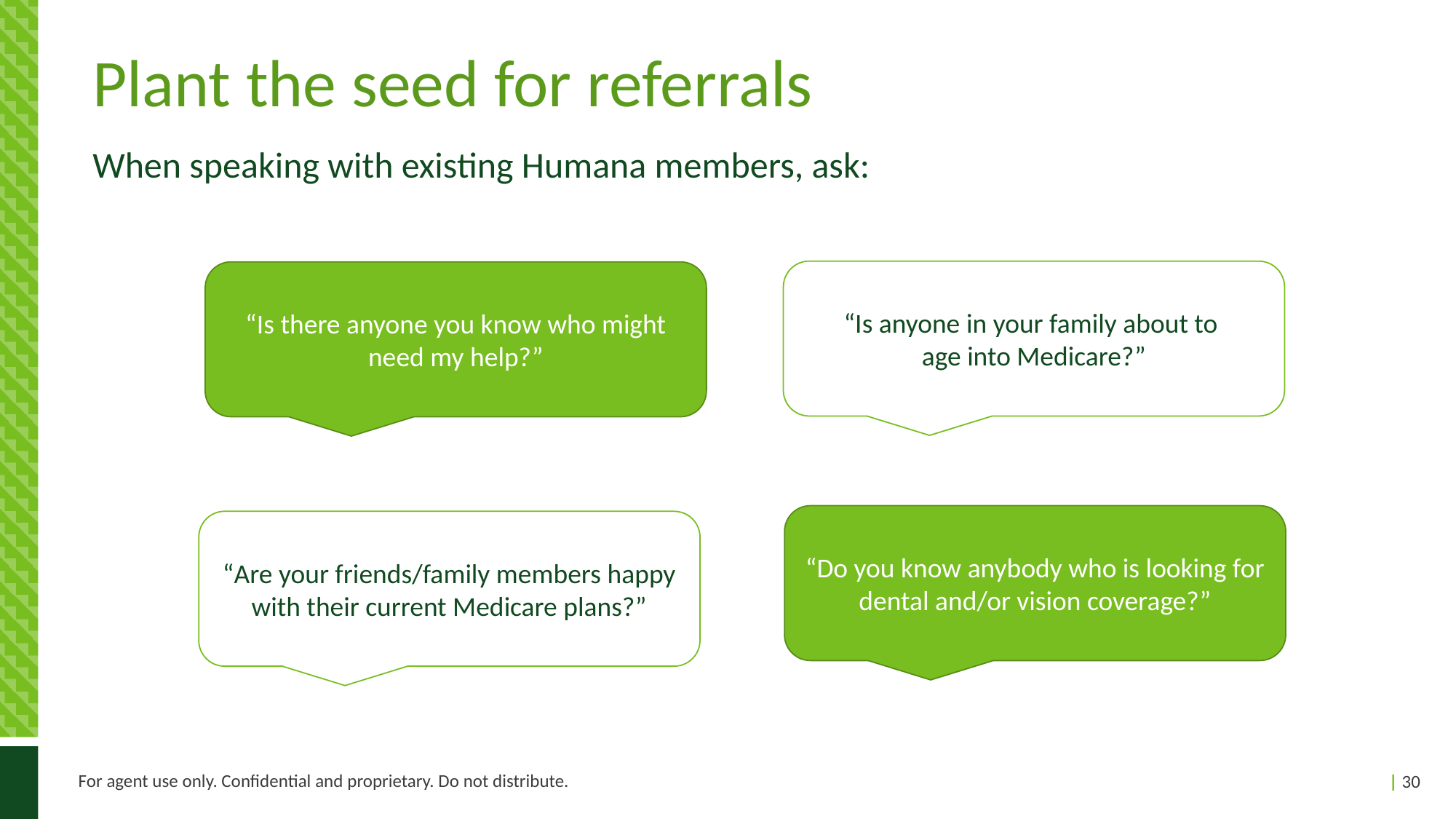

Expert
Advocate
Educator
# Plant the seed for referrals
When speaking with existing Humana members, ask:
“Is anyone in your family about to
age into Medicare?”
“Is there anyone you know who might need my help?”
“Do you know anybody who is looking for dental and/or vision coverage?”
“Are your friends/family members happy with their current Medicare plans?”

For agent use only. Confidential and proprietary. Do not distribute.

| 30